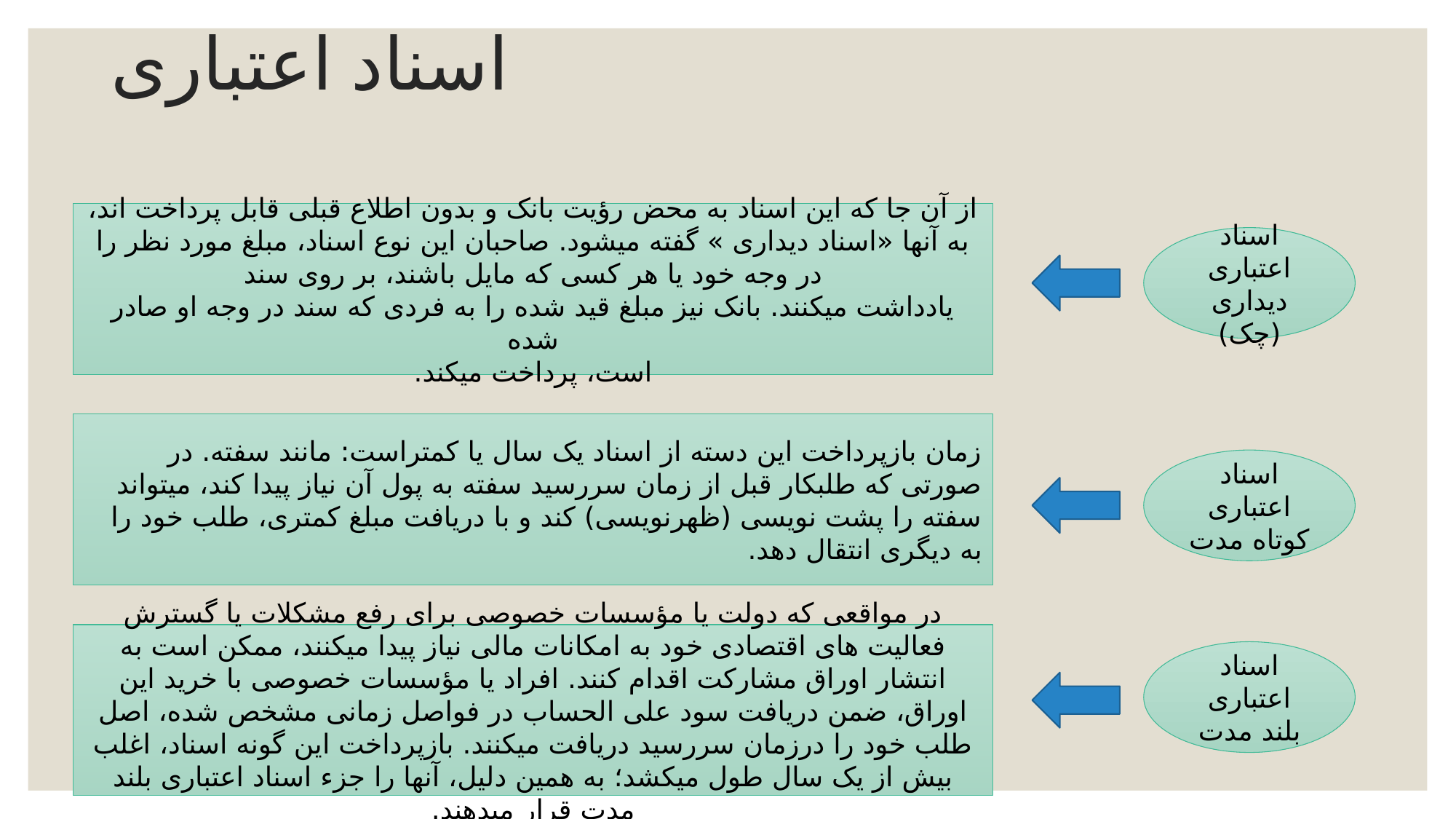

# اسناد اعتباری

از آن جا که این اسناد به محض رؤیت بانک و بدون اطلاع قبلی قابل پرداخت اند، به آنها «اسناد دیداری » گفته میشود. صاحبان این نوع اسناد، مبلغ مورد نظر را در وجه خود یا هر کسی که مایل باشند، بر روی سند
یادداشت میکنند. بانک نیز مبلغ قید شده را به فردی که سند در وجه او صادر شده
است، پرداخت میکند.
اسناد اعتباری دیداری (چک)

زمان بازپرداخت این دسته از اسناد یک سال یا کمتراست: مانند سفته. در صورتی که طلبکار قبل از زمان سررسید سفته به پول آن نیاز پیدا کند، میتواند سفته را پشت نویسی (ظهرنویسی) کند و با دریافت مبلغ کمتری، طلب خود را به دیگری انتقال دهد.
اسناد اعتباری کوتاه مدت

در مواقعی که دولت یا مؤسسات خصوصی برای رفع مشکلات یا گسترش فعالیت های اقتصادی خود به امکانات مالی نیاز پیدا میکنند، ممکن است به انتشار اوراق مشارکت اقدام کنند. افراد یا مؤسسات خصوصی با خرید این اوراق، ضمن دریافت سود علی الحساب در فواصل زمانی مشخص شده، اصل طلب خود را درزمان سررسید دریافت میکنند. بازپرداخت این گونه اسناد، اغلب بیش از یک سال طول میکشد؛ به همین دلیل، آنها را جزء اسناد اعتباری بلند مدت قرار میدهند.
اسناد اعتباری بلند مدت